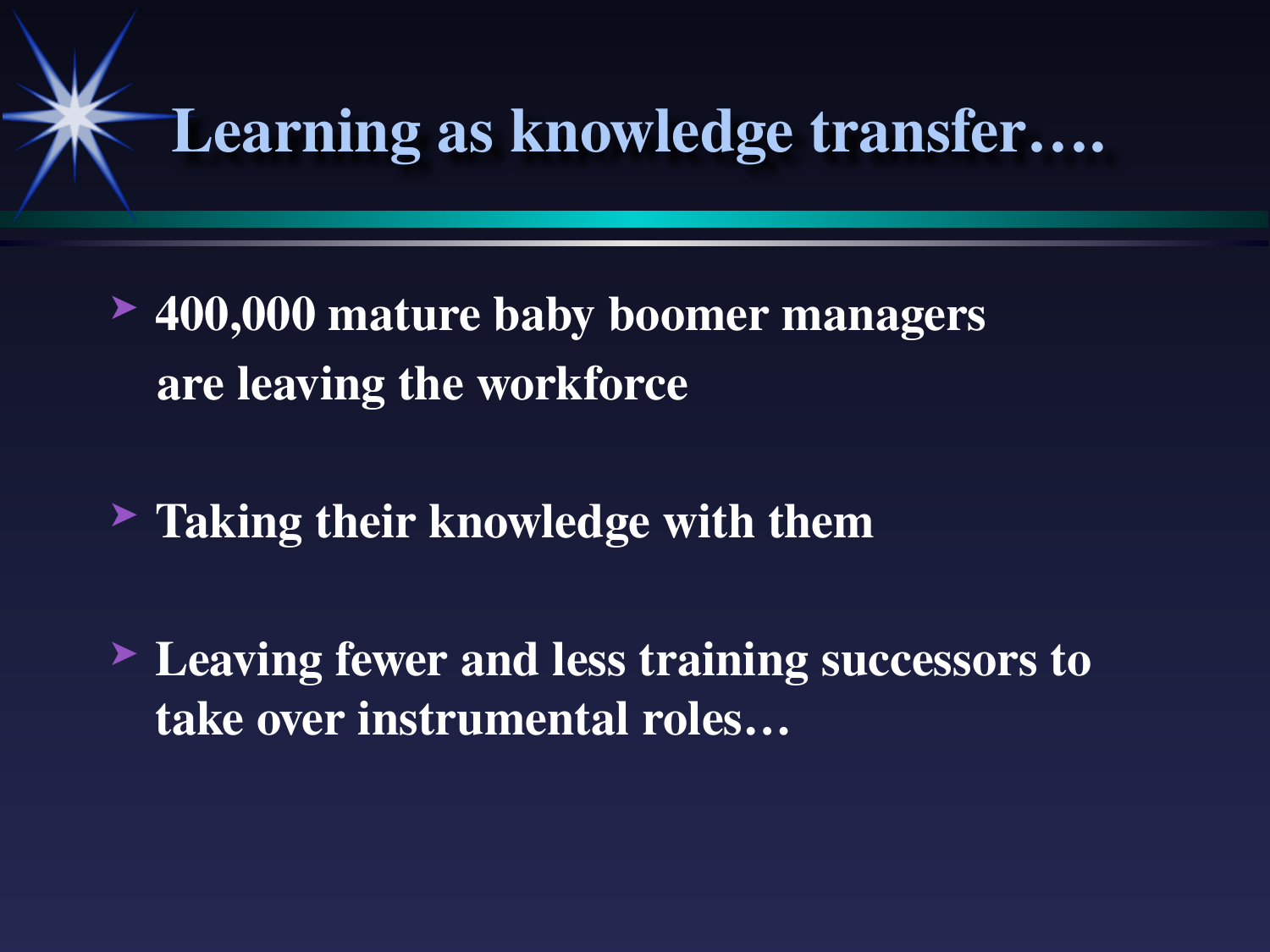

# Learning as knowledge transfer….
400,000 mature baby boomer managers
    are leaving the workforce

Taking their knowledge with them

Leaving fewer and less training successors to take over instrumental roles…